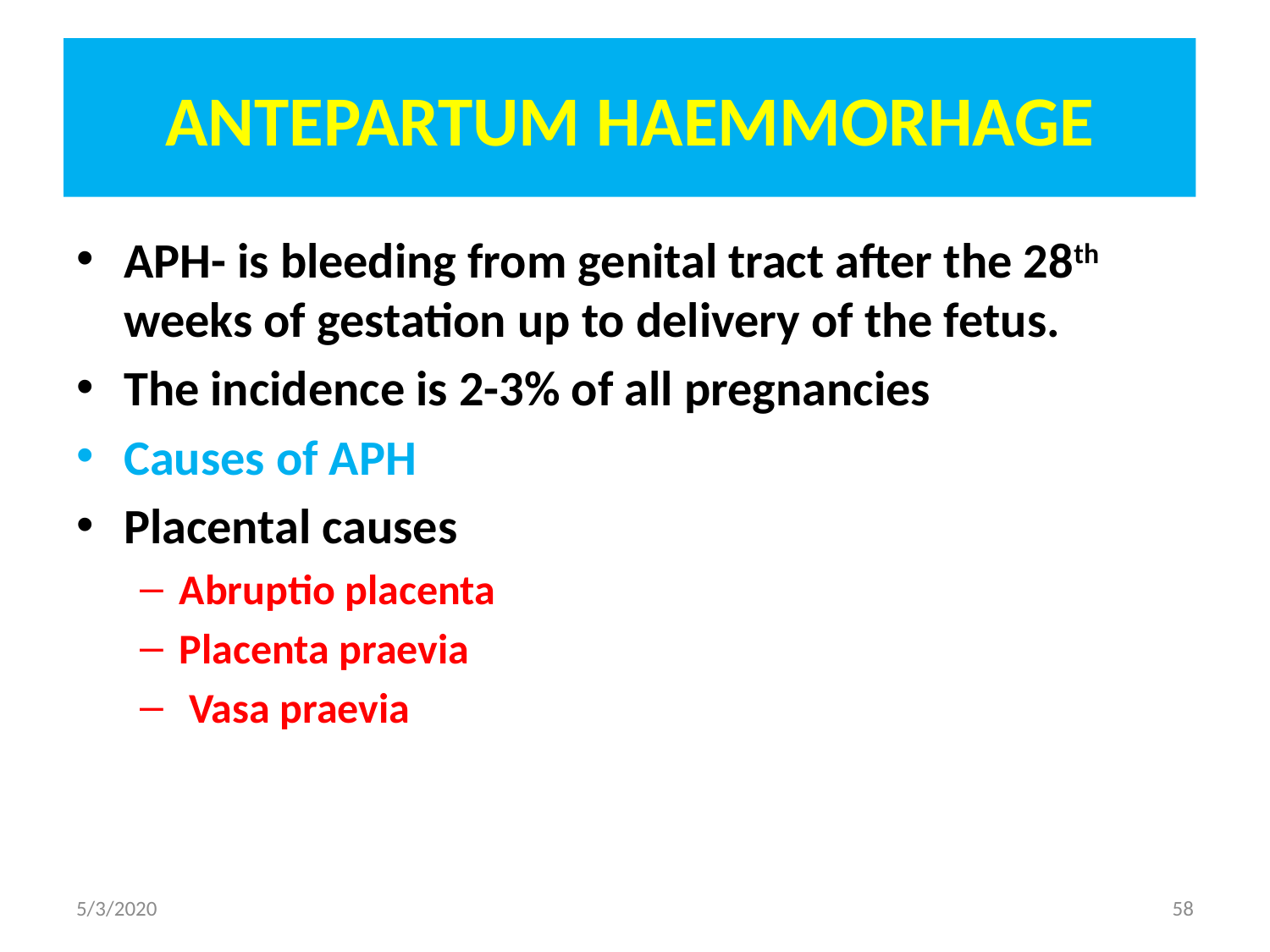

# ANTEPARTUM HAEMMORHAGE
APH- is bleeding from genital tract after the 28th weeks of gestation up to delivery of the fetus.
The incidence is 2-3% of all pregnancies
Causes of APH
Placental causes
Abruptio placenta
Placenta praevia
 Vasa praevia

5/3/2020
58